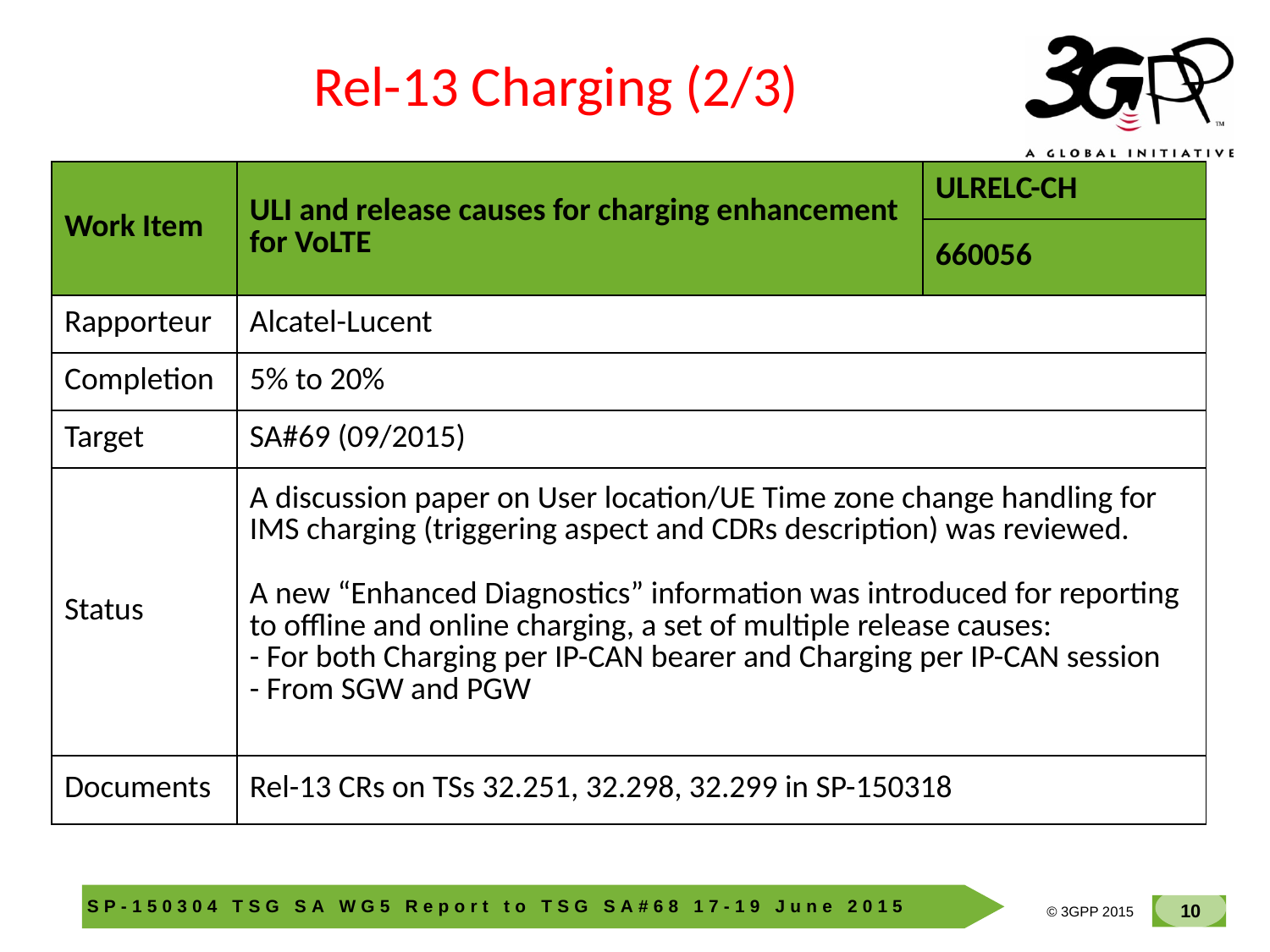

Rel-13 Charging (2/3)
| Work Item | ULI and release causes for charging enhancement for VoLTE | ULRELC-CH |
| --- | --- | --- |
|  |  | 660056 |
| Rapporteur | Alcatel-Lucent |  |
| Completion | 5% to 20% |  |
| Target | SA#69 (09/2015) |  |
| Status | A discussion paper on User location/UE Time zone change handling for IMS charging (triggering aspect and CDRs description) was reviewed. A new “Enhanced Diagnostics” information was introduced for reporting to offline and online charging, a set of multiple release causes: - For both Charging per IP-CAN bearer and Charging per IP-CAN session - From SGW and PGW |  |
| Documents | Rel-13 CRs on TSs 32.251, 32.298, 32.299 in SP-150318 |  |